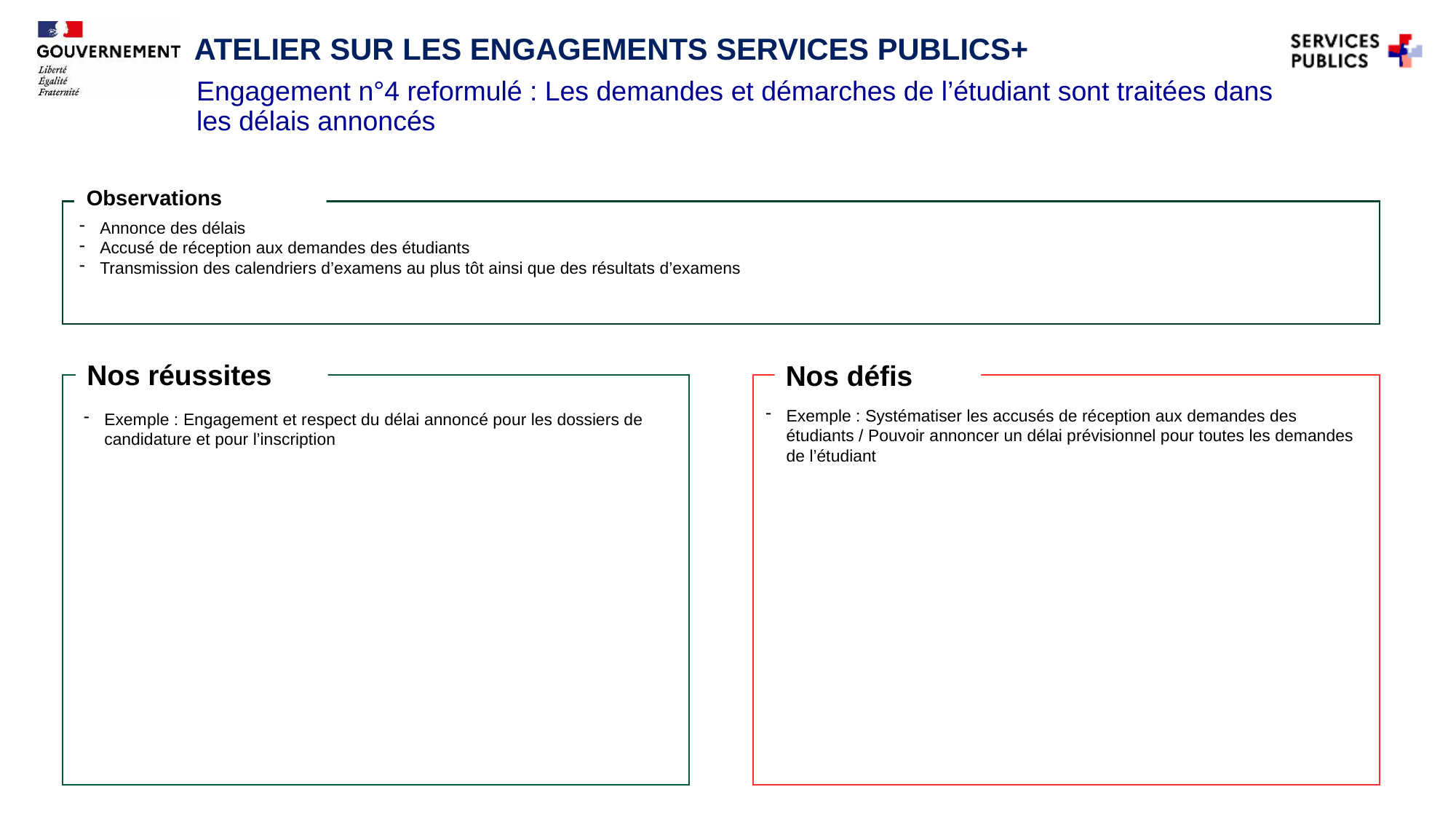

Atelier sur les engagements Services publics+
# Engagement n°4 reformulé : Les demandes et démarches de l’étudiant sont traitées dans les délais annoncés
  Observations

Annonce des délais
Accusé de réception aux demandes des étudiants
Transmission des calendriers d’examens au plus tôt ainsi que des résultats d’examens
Nos réussites
Nos défis

Exemple : Systématiser les accusés de réception aux demandes des étudiants / Pouvoir annoncer un délai prévisionnel pour toutes les demandes de l’étudiant
Exemple : Engagement et respect du délai annoncé pour les dossiers de candidature et pour l’inscription